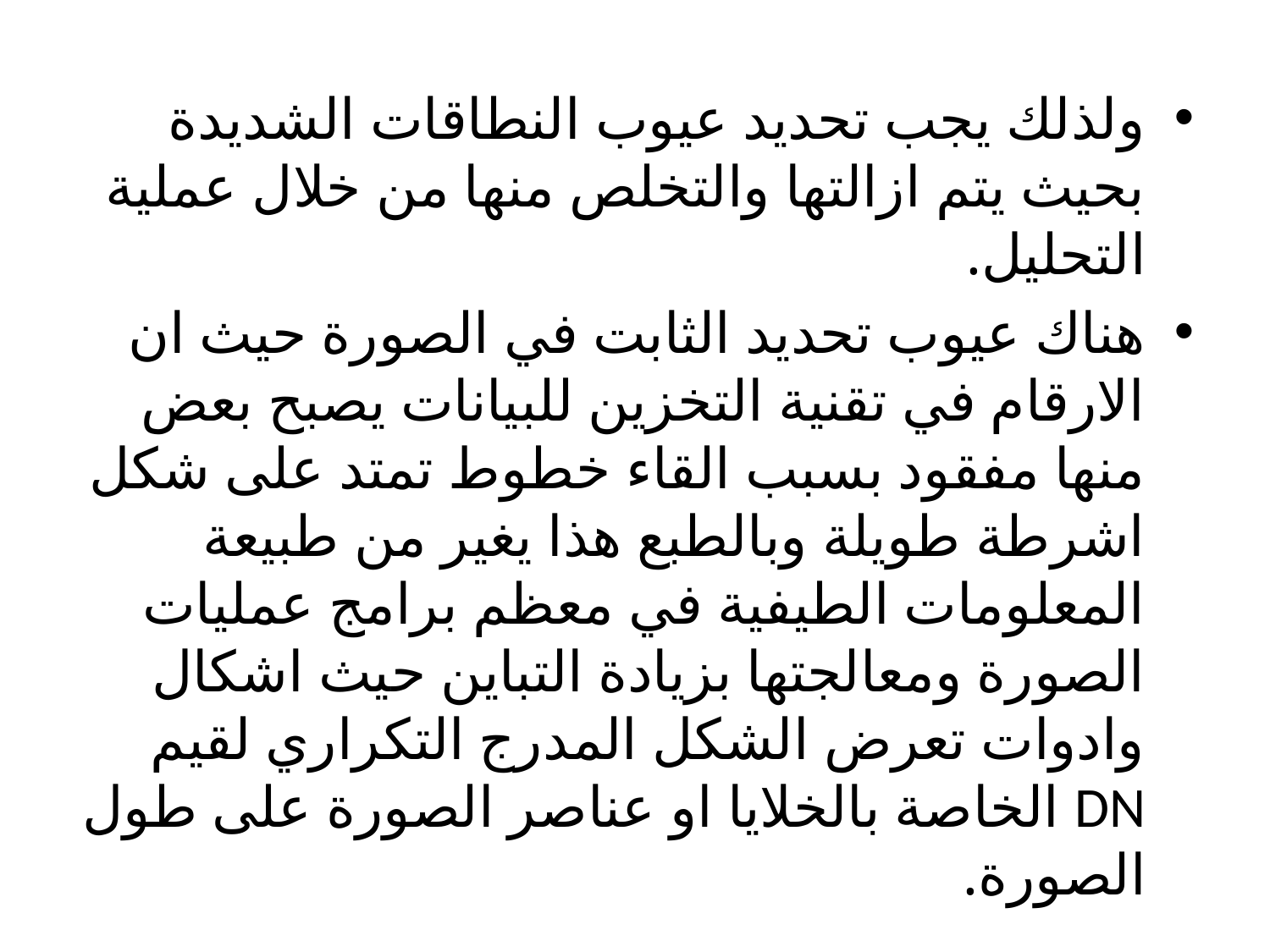

ولذلك يجب تحديد عيوب النطاقات الشديدة بحيث يتم ازالتها والتخلص منها من خلال عملية التحليل.
هناك عيوب تحديد الثابت في الصورة حيث ان الارقام في تقنية التخزين للبيانات يصبح بعض منها مفقود بسبب القاء خطوط تمتد على شكل اشرطة طويلة وبالطبع هذا يغير من طبيعة المعلومات الطيفية في معظم برامج عمليات الصورة ومعالجتها بزيادة التباين حيث اشكال وادوات تعرض الشكل المدرج التكراري لقيم DN الخاصة بالخلايا او عناصر الصورة على طول الصورة.